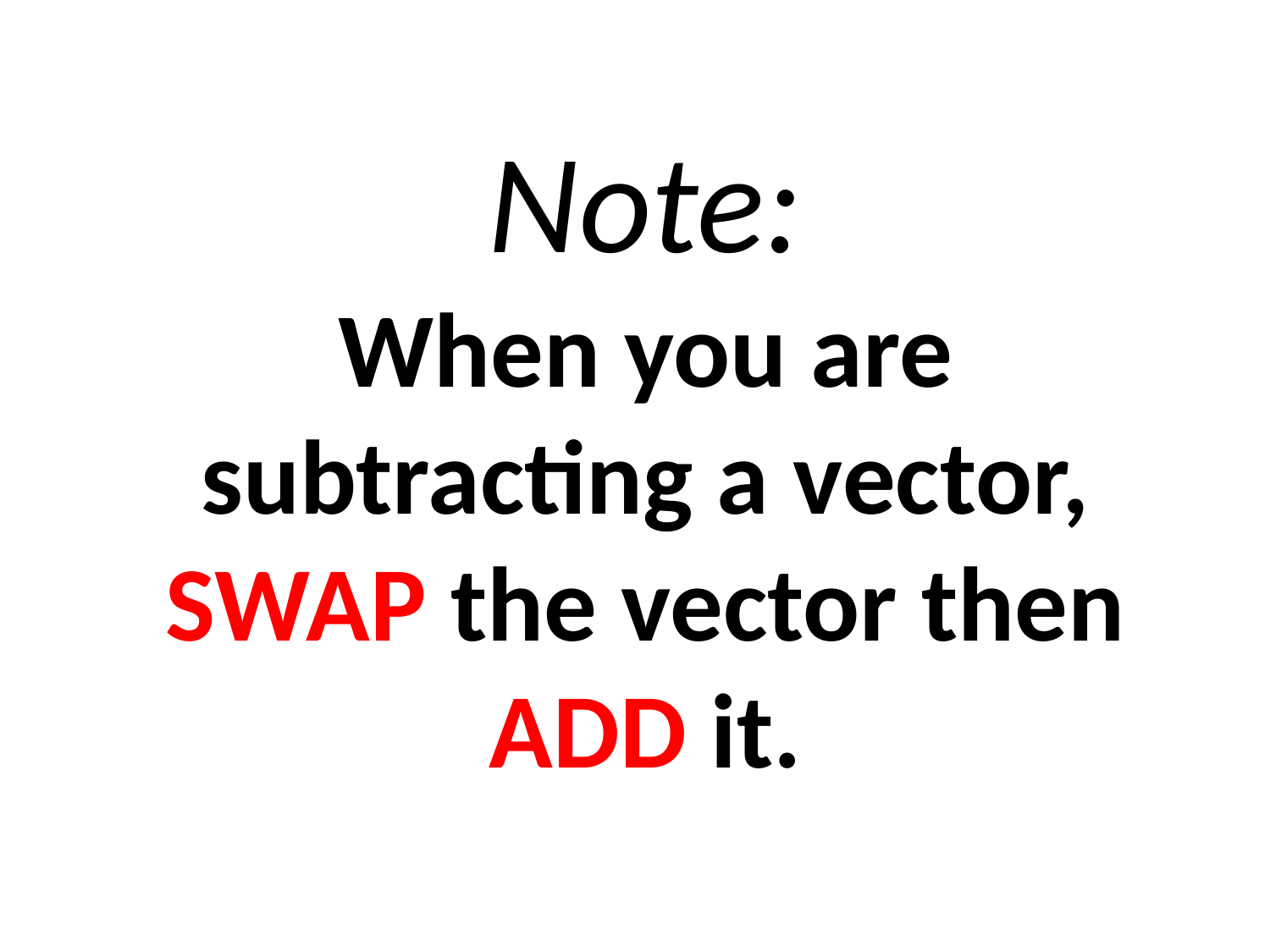

Note:
When you are subtracting a vector, SWAP the vector then ADD it.